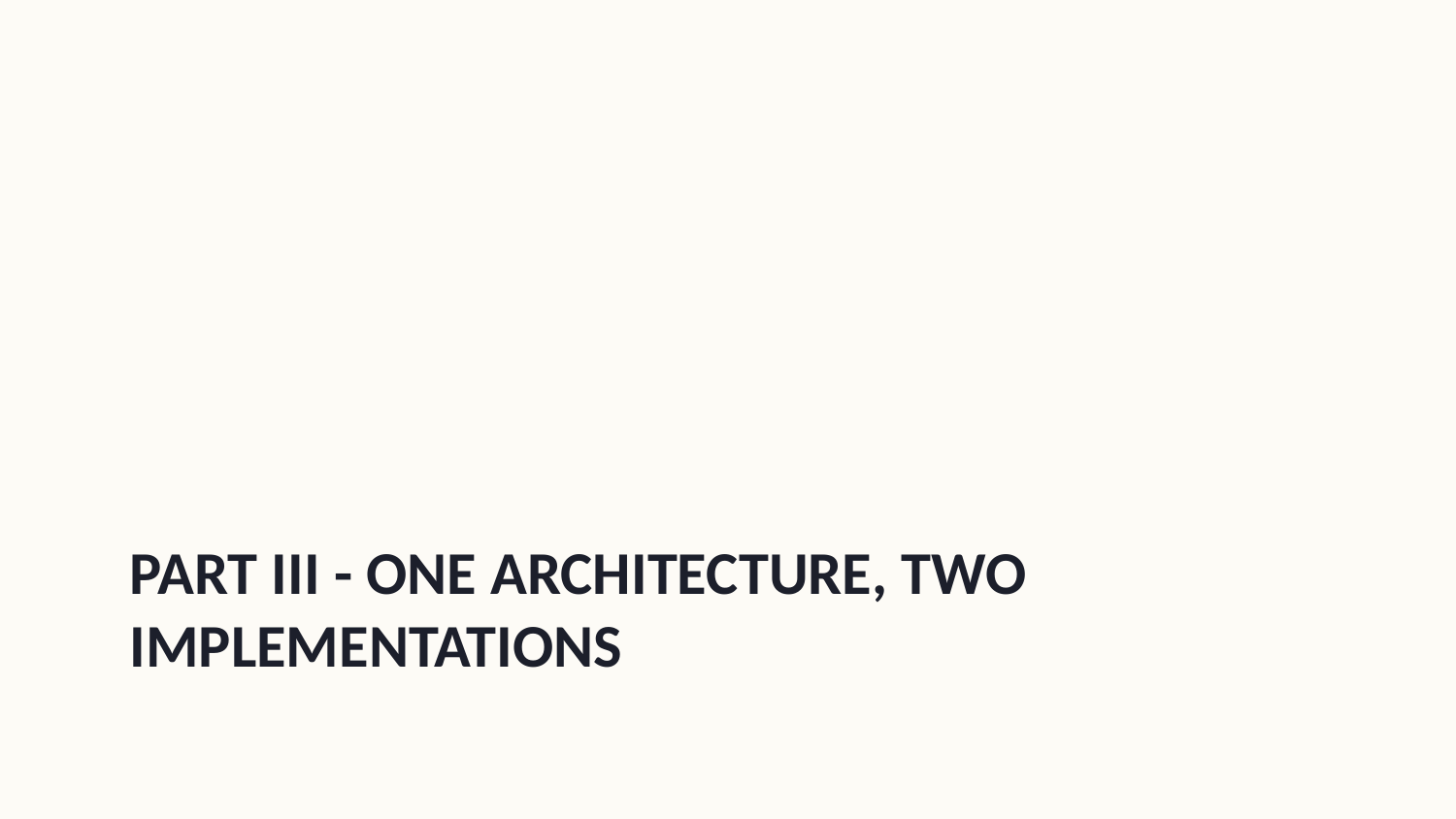

# Part III - One architecture, two implementations